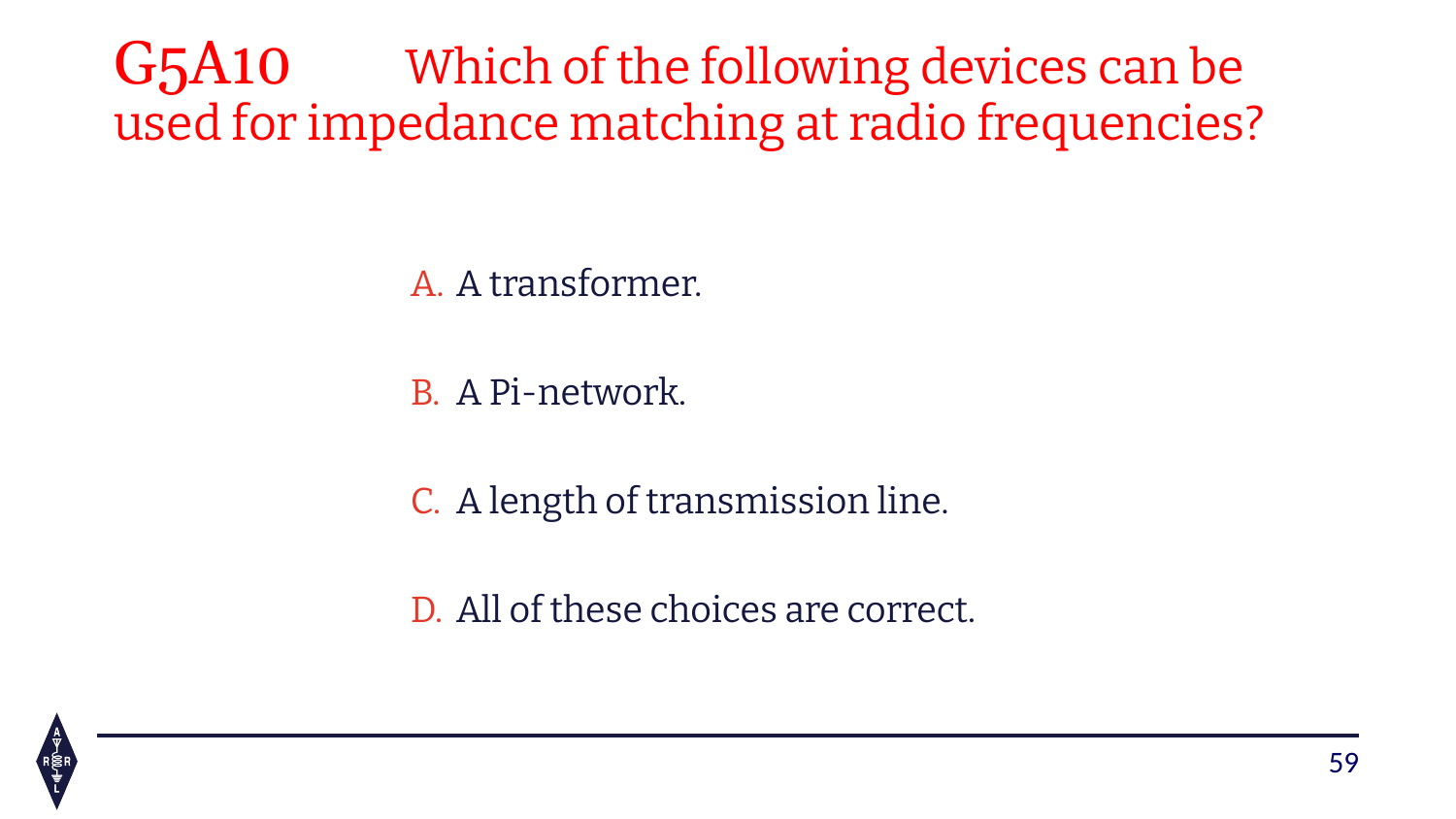

G5A10 	Which of the following devices can be used for impedance matching at radio frequencies?
A transformer.

A Pi-network.

A length of transmission line.

All of these choices are correct.
59